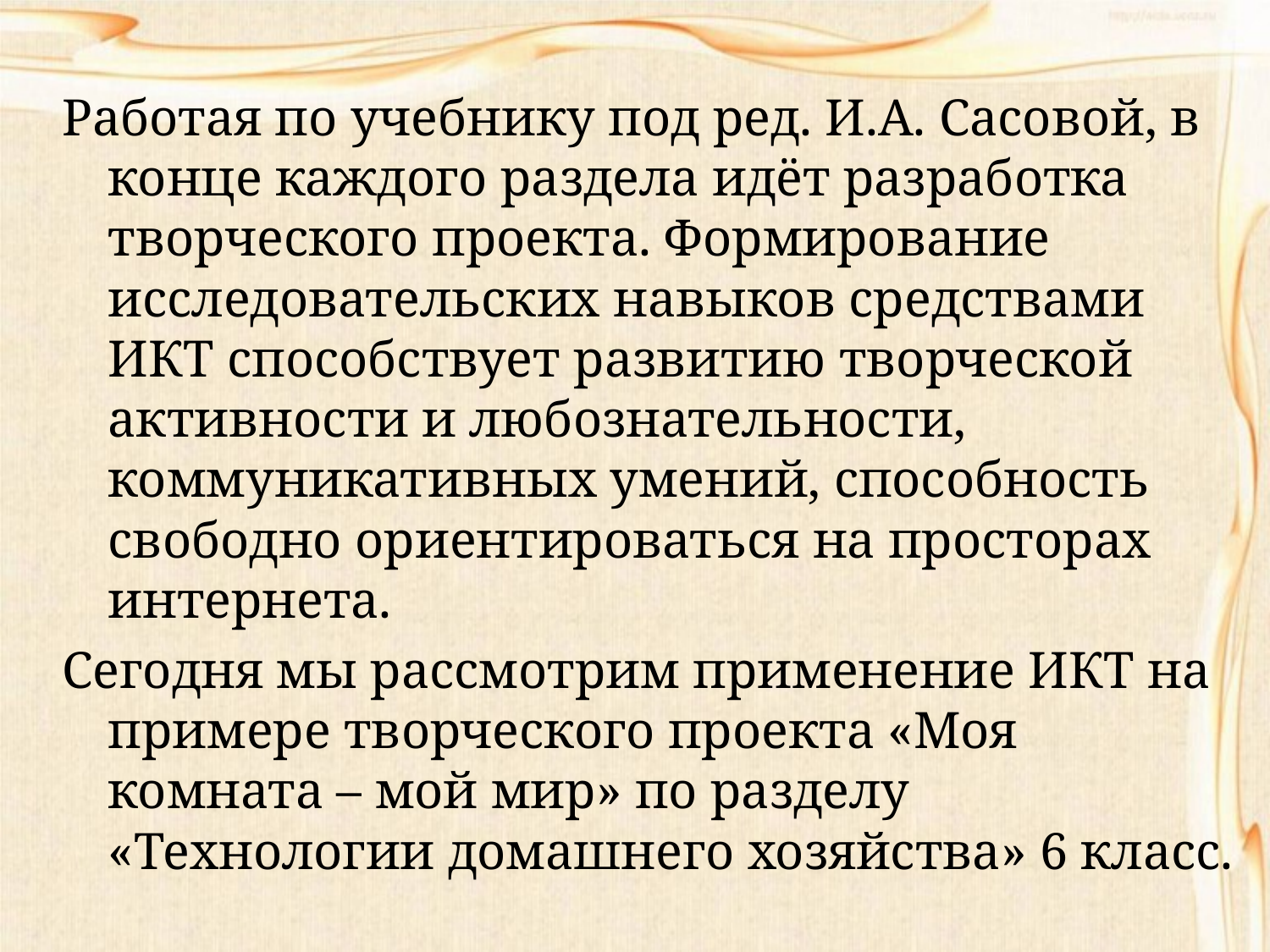

Работая по учебнику под ред. И.А. Сасовой, в конце каждого раздела идёт разработка творческого проекта. Формирование исследовательских навыков средствами ИКТ способствует развитию творческой активности и любознательности, коммуникативных умений, способность свободно ориентироваться на просторах интернета.
Сегодня мы рассмотрим применение ИКТ на примере творческого проекта «Моя комната – мой мир» по разделу «Технологии домашнего хозяйства» 6 класс.